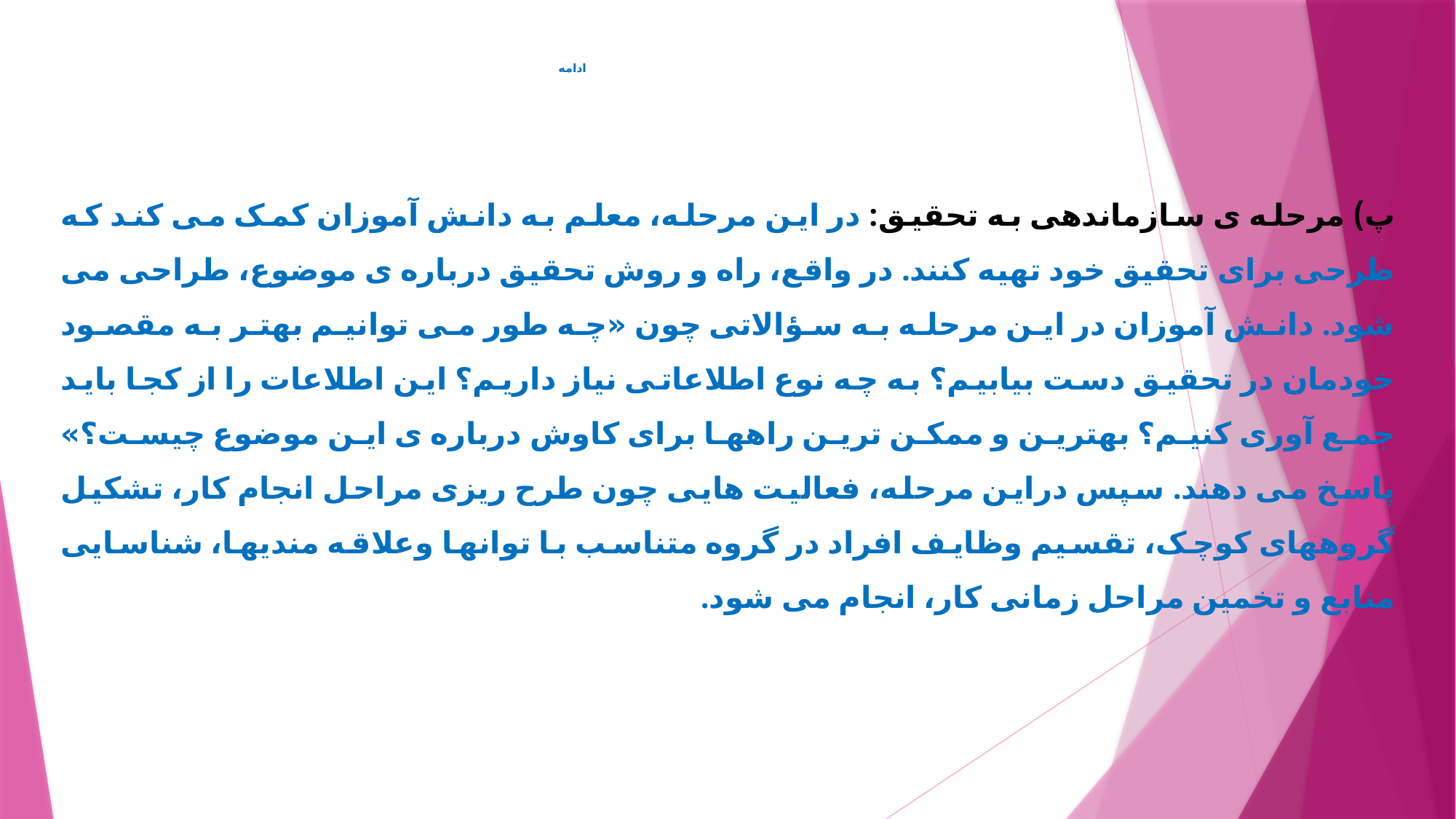

# ادامه
پ) مرحله ی سازماندهی به تحقيق: در اين مرحله، معلم به دانش آموزان کمک می کند که طرحی برای تحقيق خود تهيه کنند. در واقع، راه و روش تحقيق درباره ی موضوع، طراحی می شود. دانش آموزان در اين مرحله به سؤالاتی چون «چه طور می توانيم بهتر به مقصود خودمان در تحقيق دست بيابيم؟ به چه نوع اطلاعاتی نياز داريم؟ اين اطلاعات را از کجا بايد جمع آوری کنيم؟ بهترين و ممکن ترين راهها برای کاوش درباره ی اين موضوع چيست؟» پاسخ می دهند. سپس دراين مرحله، فعاليت هايی چون طرح ريزی مراحل انجام کار، تشکيل گروههای کوچک، تقسيم وظايف افراد در گروه متناسب با توانها وعلاقه مندیها، شناسايی منابع و تخمين مراحل زمانی کار، انجام می شود.